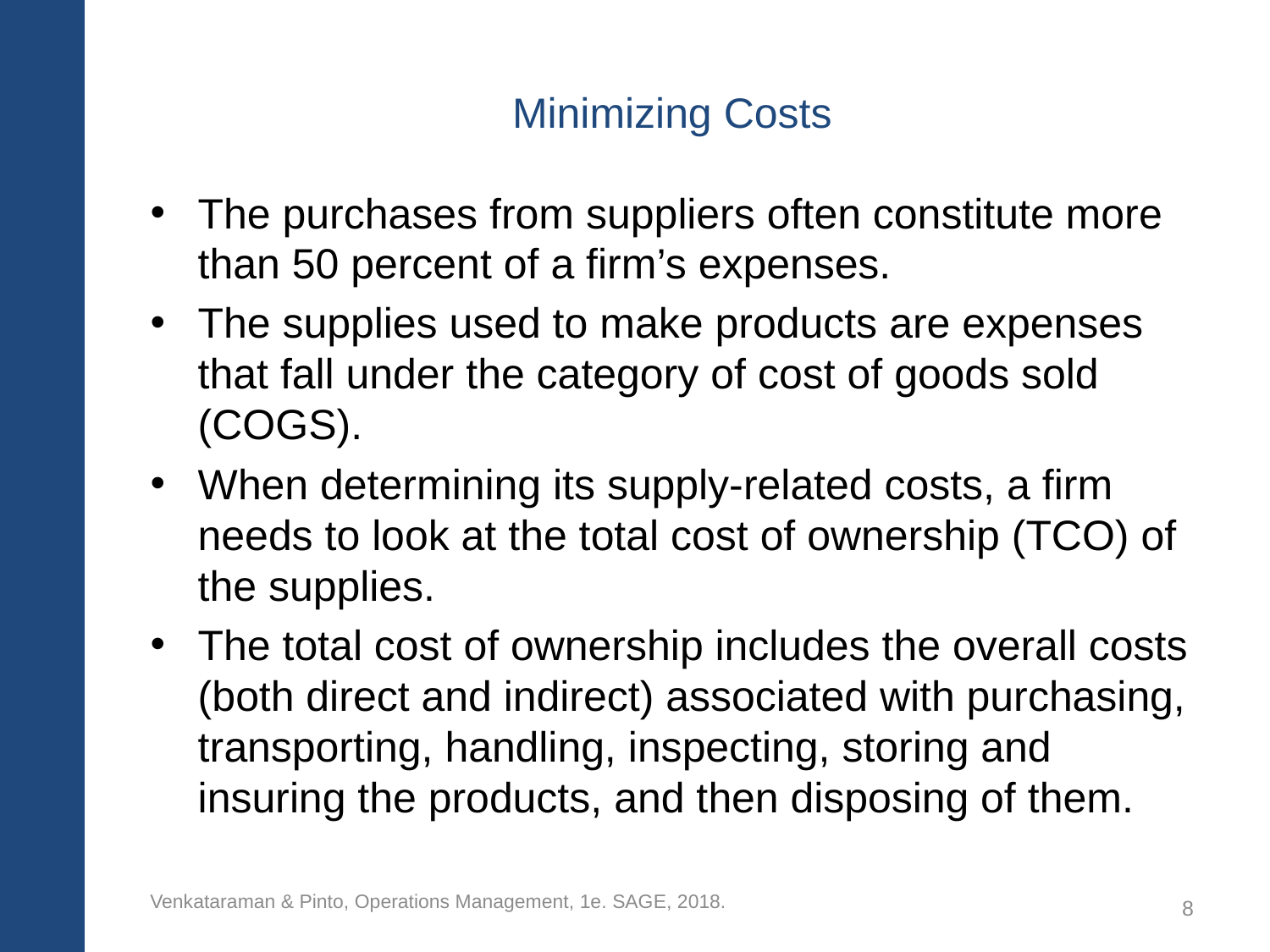

# Minimizing Costs
The purchases from suppliers often constitute more than 50 percent of a firm’s expenses.
The supplies used to make products are expenses that fall under the category of cost of goods sold (COGS).
When determining its supply-related costs, a firm needs to look at the total cost of ownership (TCO) of the supplies.
The total cost of ownership includes the overall costs (both direct and indirect) associated with purchasing, transporting, handling, inspecting, storing and insuring the products, and then disposing of them.
Venkataraman & Pinto, Operations Management, 1e. SAGE, 2018.
8